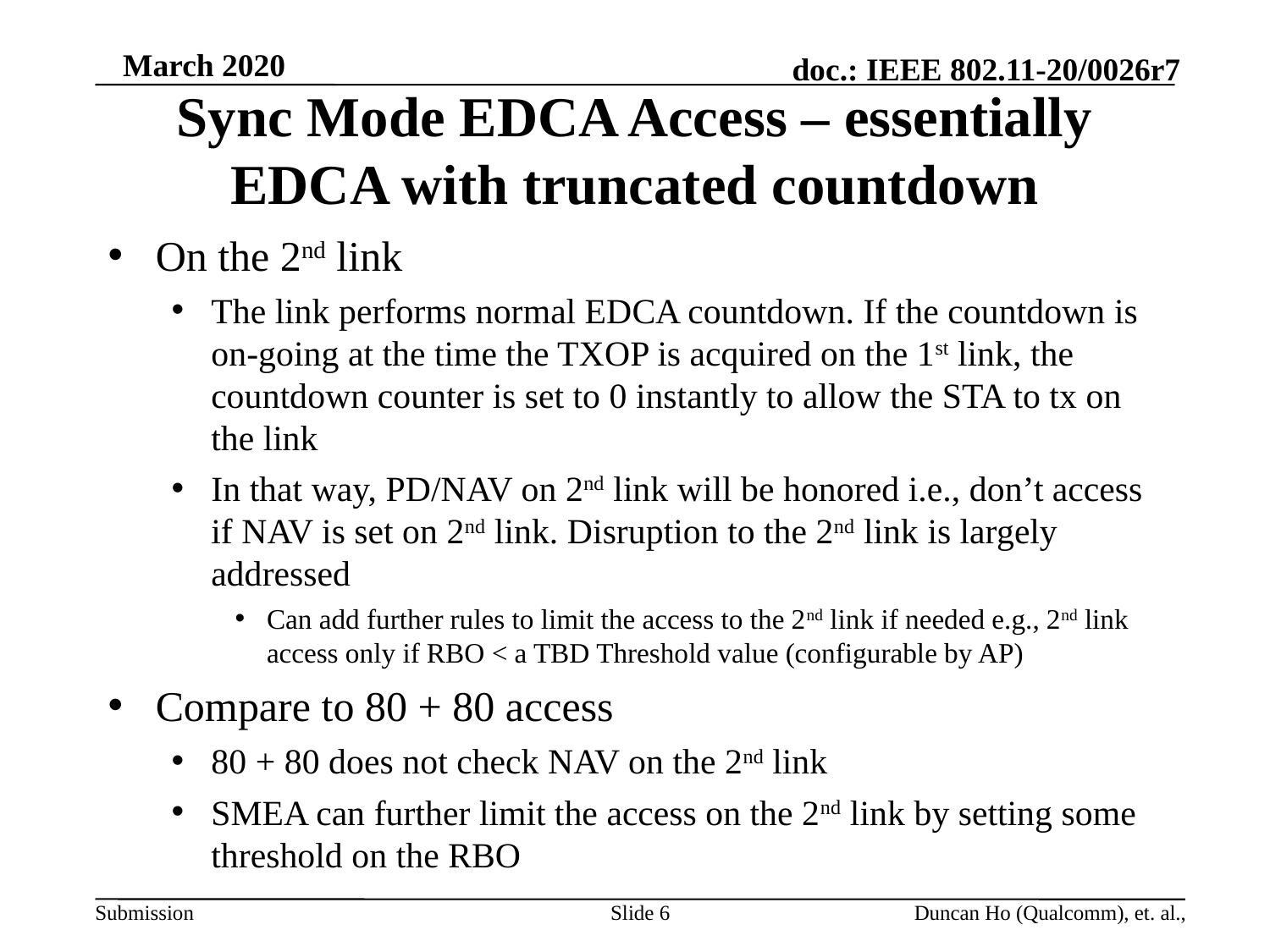

# Sync Mode EDCA Access – essentially EDCA with truncated countdown
On the 2nd link
The link performs normal EDCA countdown. If the countdown is on-going at the time the TXOP is acquired on the 1st link, the countdown counter is set to 0 instantly to allow the STA to tx on the link
In that way, PD/NAV on 2nd link will be honored i.e., don’t access if NAV is set on 2nd link. Disruption to the 2nd link is largely addressed
Can add further rules to limit the access to the 2nd link if needed e.g., 2nd link access only if RBO < a TBD Threshold value (configurable by AP)
Compare to 80 + 80 access
80 + 80 does not check NAV on the 2nd link
SMEA can further limit the access on the 2nd link by setting some threshold on the RBO
Slide 6
Duncan Ho (Qualcomm), et. al.,